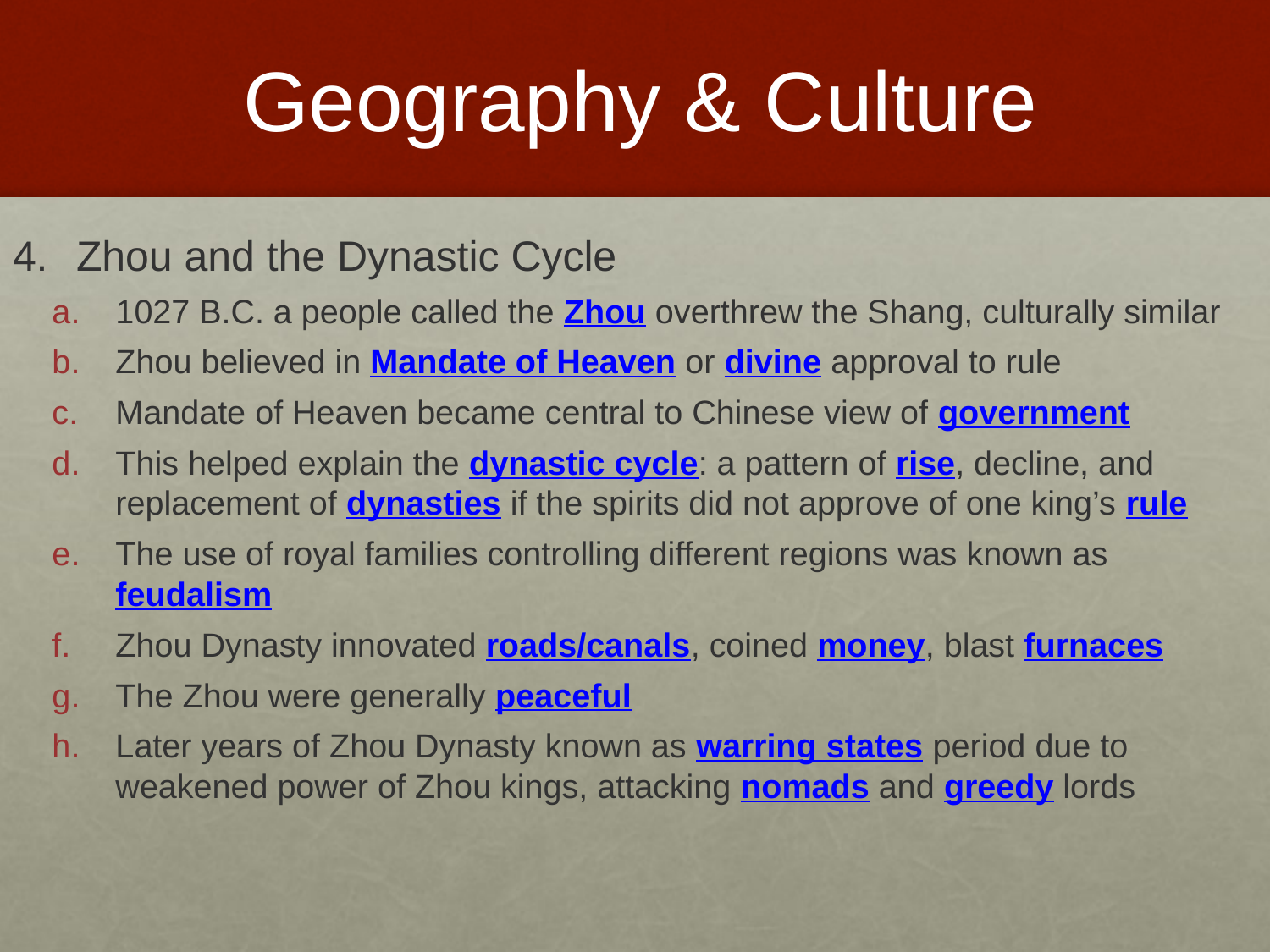

# Geography & Culture
Zhou and the Dynastic Cycle
1027 B.C. a people called the Zhou overthrew the Shang, culturally similar
Zhou believed in Mandate of Heaven or divine approval to rule
Mandate of Heaven became central to Chinese view of government
This helped explain the dynastic cycle: a pattern of rise, decline, and replacement of dynasties if the spirits did not approve of one king’s rule
The use of royal families controlling different regions was known as feudalism
Zhou Dynasty innovated roads/canals, coined money, blast furnaces
The Zhou were generally peaceful
Later years of Zhou Dynasty known as warring states period due to      weakened power of Zhou kings, attacking nomads and greedy lords